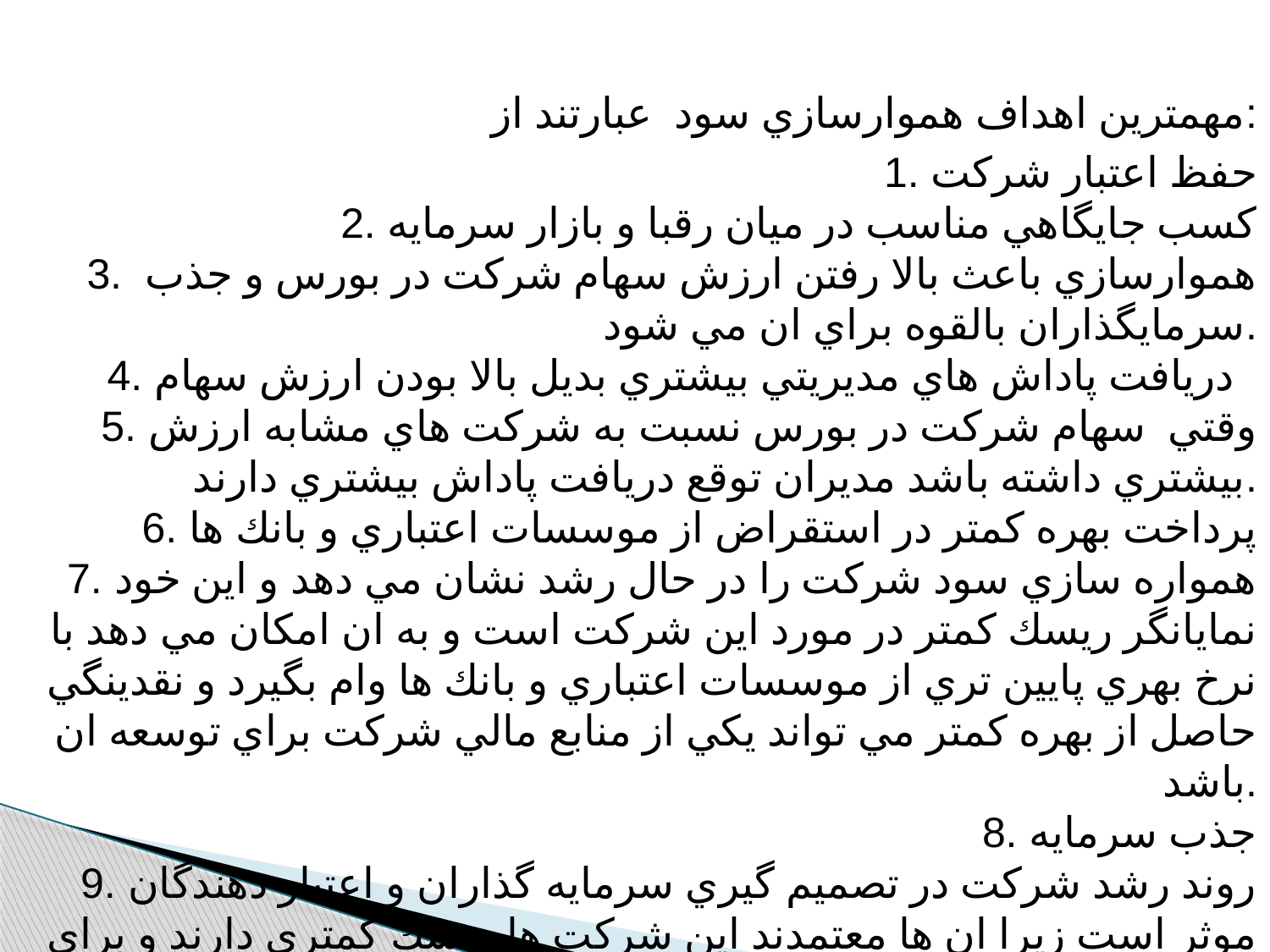

مهمترين اهداف هموارسازي سود  عبارتند از:
1. حفظ اعتبار شركت
2. كسب جايگاهي مناسب در ميان رقبا و بازار سرمايه
3. هموارسازي باعث بالا رفتن ارزش سهام شركت در بورس و جذب  سرمايگذاران بالقوه براي ان مي شود.
4. دريافت پاداش هاي مديريتي بيشتري بديل بالا بودن ارزش سهام
5. وقتي  سهام شركت در بورس نسبت به شركت هاي مشابه ارزش بيشتري داشته باشد مديران توقع دريافت پاداش بيشتري دارند.
6. پرداخت بهره كمتر در استقراض از موسسات اعتباري و بانك ها
7. همواره سازي سود شركت را در حال رشد نشان مي دهد و اين خود نمايانگر ريسك كمتر در مورد اين شركت است و به ان امكان مي دهد با نرخ بهري پايين تري از موسسات اعتباري و بانك ها وام بگيرد و نقدينگي حاصل از بهره كمتر مي تواند يكي از منابع مالي شركت براي توسعه ان باشد.
8. جذب سرمايه
9. روند رشد شركت در تصميم گيري سرمايه گذاران و اعتبار دهندگان موثر است زيرا ان ها معتمدند اين شركت ها ريسك كمتري دارند و براي سرمايه گذاراي بهترند.